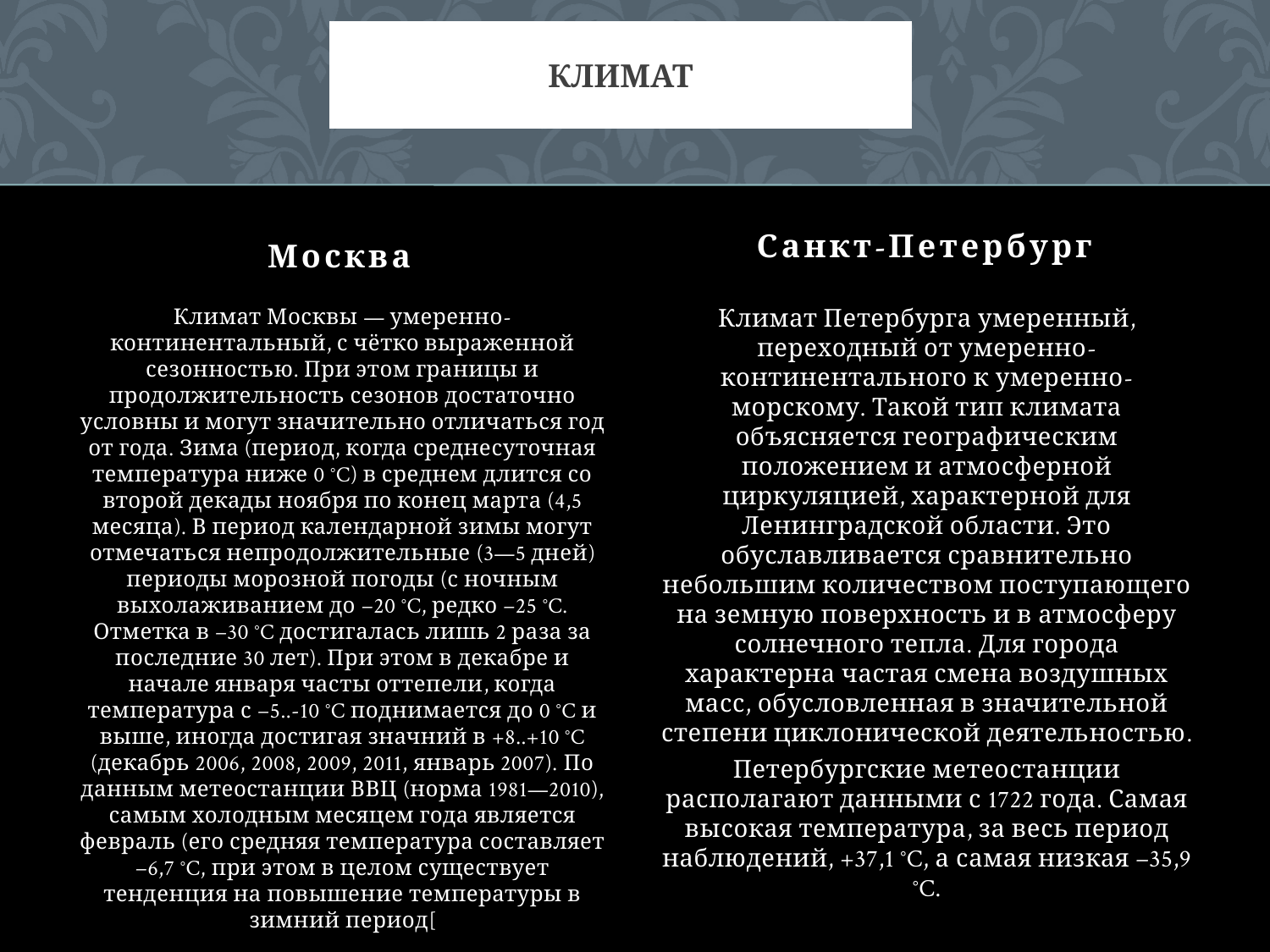

# климат
Санкт-Петербург
Москва
Климат Москвы — умеренно-континентальный, с чётко выраженной сезонностью. При этом границы и продолжительность сезонов достаточно условны и могут значительно отличаться год от года. Зима (период, когда среднесуточная температура ниже 0 °C) в среднем длится со второй декады ноября по конец марта (4,5 месяца). В период календарной зимы могут отмечаться непродолжительные (3—5 дней) периоды морозной погоды (с ночным выхолаживанием до −20 °C, редко −25 °C. Отметка в −30 °C достигалась лишь 2 раза за последние 30 лет). При этом в декабре и начале января часты оттепели, когда температура с −5..-10 °C поднимается до 0 °C и выше, иногда достигая значний в +8..+10 °C (декабрь 2006, 2008, 2009, 2011, январь 2007). По данным метеостанции ВВЦ (норма 1981—2010), самым холодным месяцем года является февраль (его средняя температура составляет −6,7 °C, при этом в целом существует тенденция на повышение температуры в зимний период[
Климат Петербурга умеренный, переходный от умеренно-континентального к умеренно-морскому. Такой тип климата объясняется географическим положением и атмосферной циркуляцией, характерной для Ленинградской области. Это обуславливается сравнительно небольшим количеством поступающего на земную поверхность и в атмосферу солнечного тепла. Для города характерна частая смена воздушных масс, обусловленная в значительной степени циклонической деятельностью.
Петербургские метеостанции располагают данными с 1722 года. Самая высокая температура, за весь период наблюдений, +37,1 °C, а самая низкая −35,9 °C.